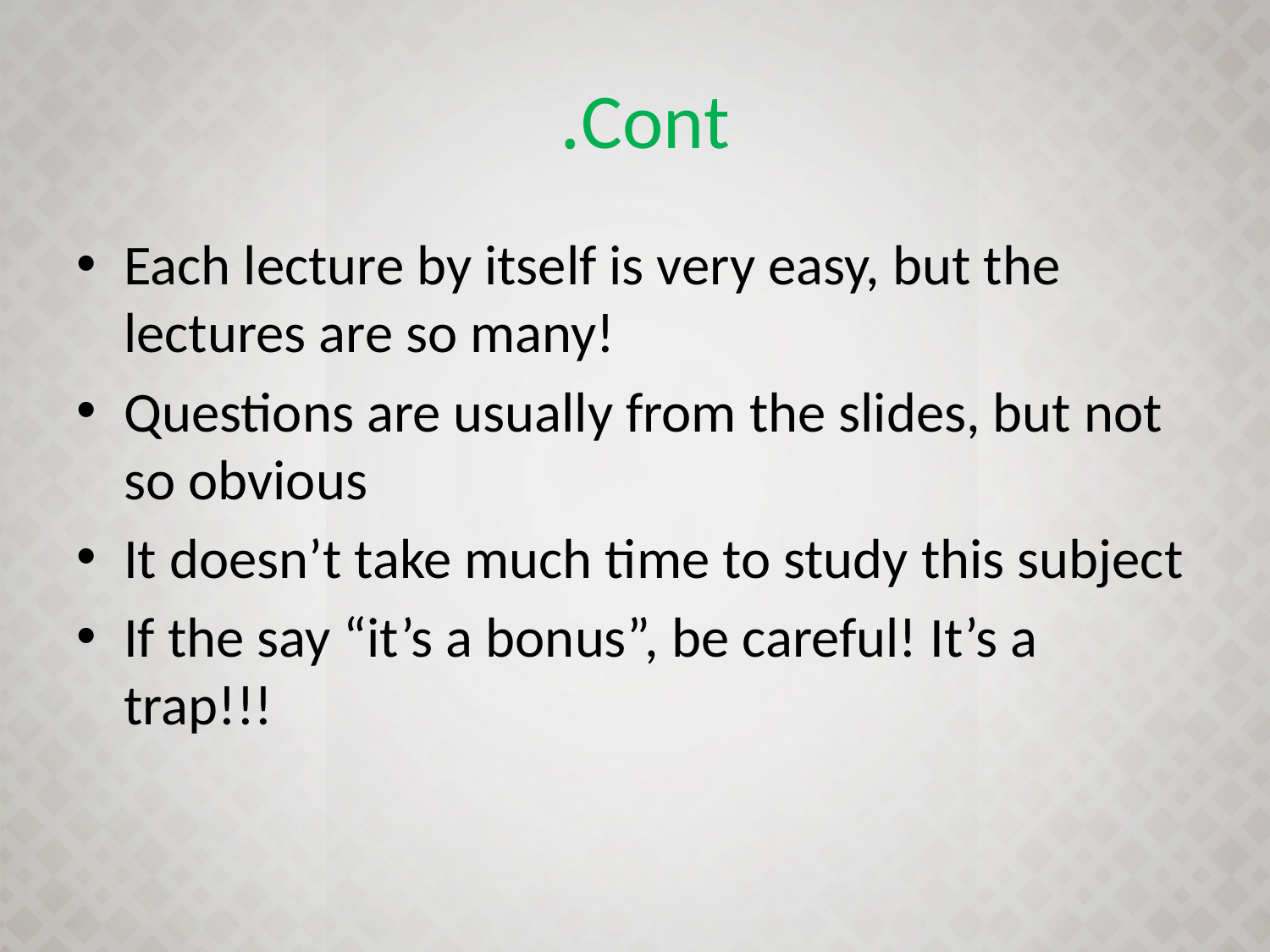

# Cont.
Each lecture by itself is very easy, but the lectures are so many!
Questions are usually from the slides, but not so obvious
It doesn’t take much time to study this subject
If the say “it’s a bonus”, be careful! It’s a trap!!!